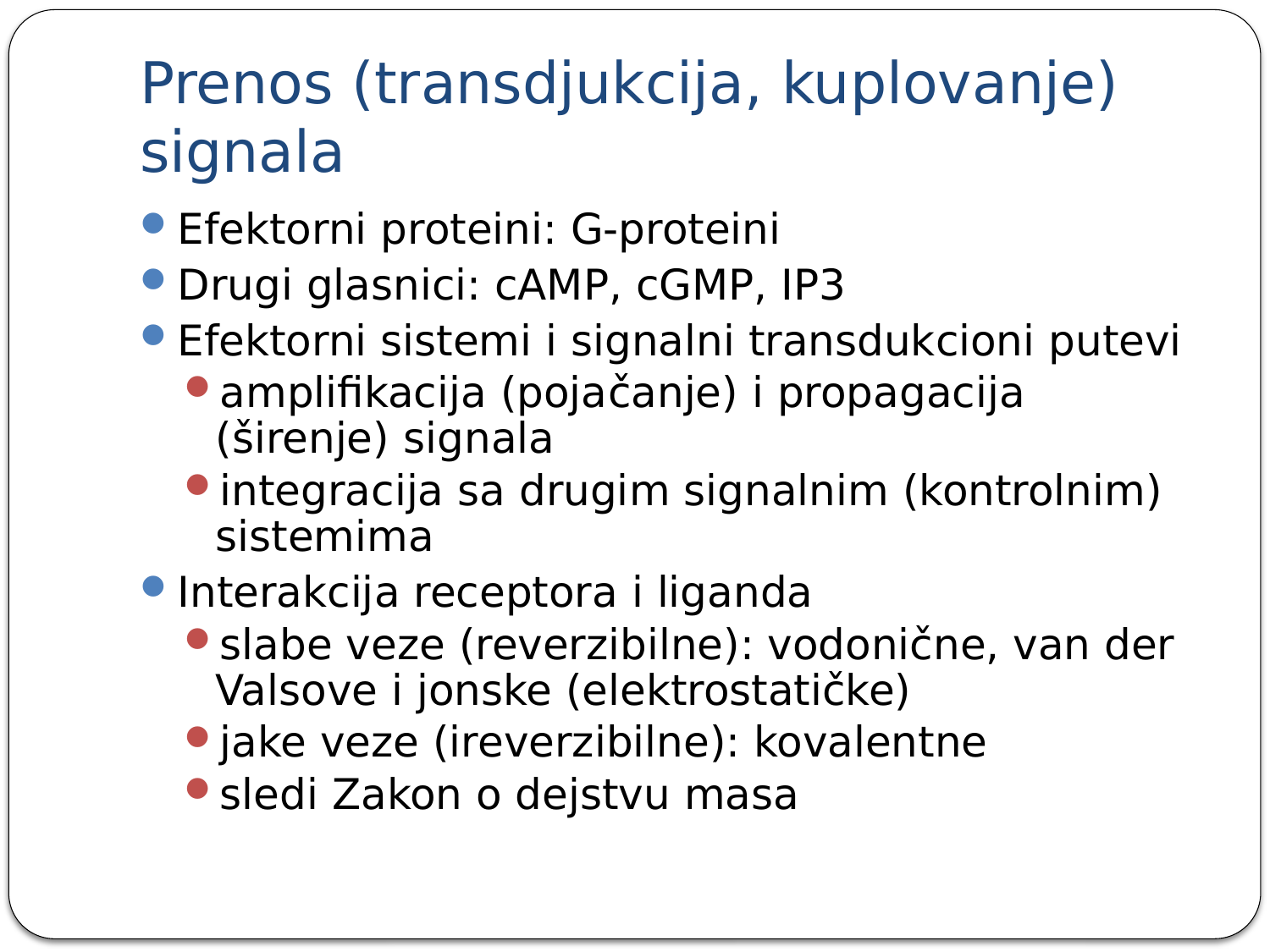

# Prenos (transdjukcija, kuplovanje) signala
Efektorni proteini: G-proteini
Drugi glasnici: cAMP, cGMP, IP3
Efektorni sistemi i signalni transdukcioni putevi
amplifikacija (pojačanje) i propagacija (širenje) signala
integracija sa drugim signalnim (kontrolnim) sistemima
Interakcija receptora i liganda
slabe veze (reverzibilne): vodonične, van der Valsove i jonske (elektrostatičke)
jake veze (ireverzibilne): kovalentne
sledi Zakon o dejstvu masa